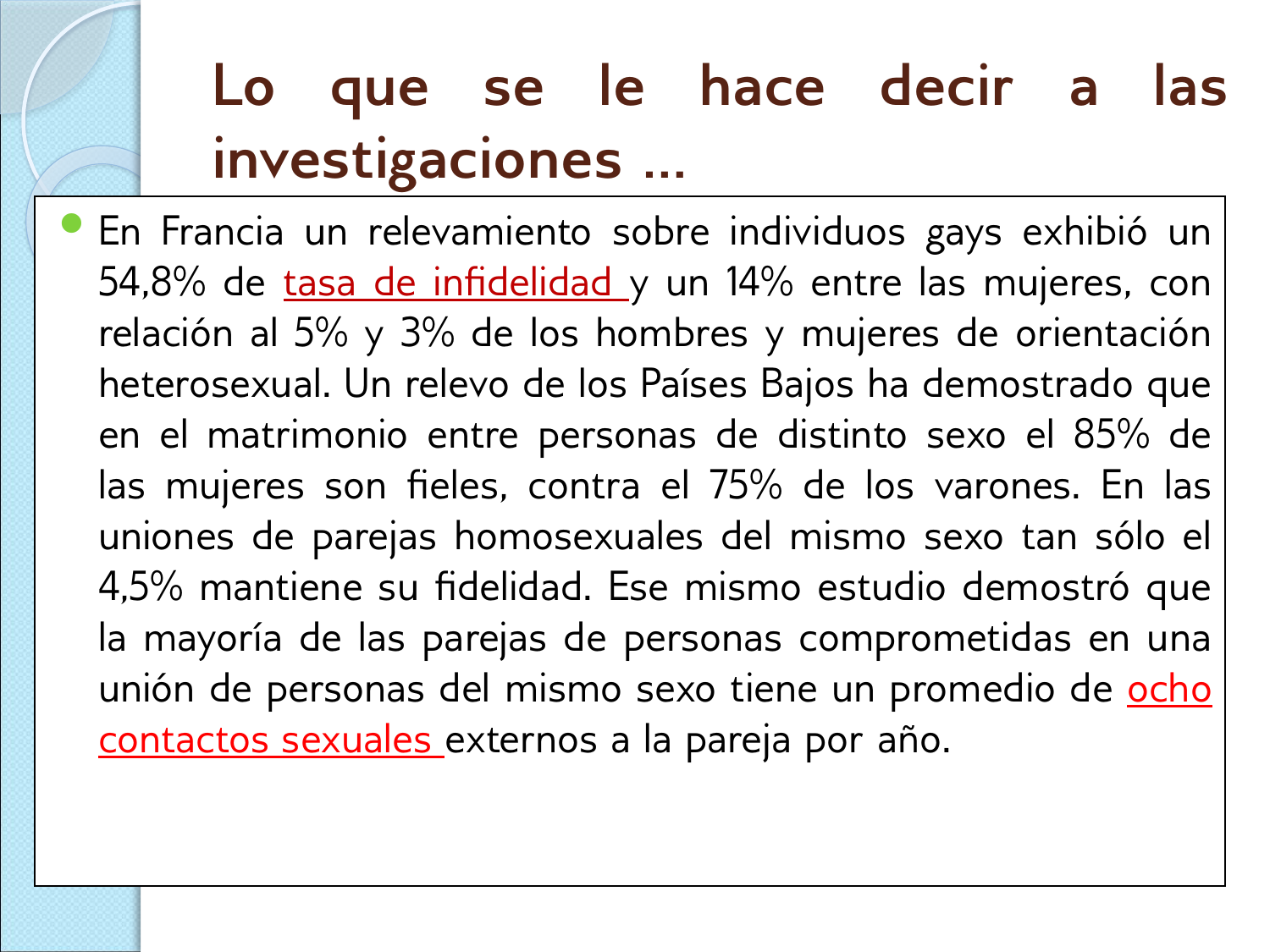

# Lo que se le hace decir a las investigaciones …
En Francia un relevamiento sobre individuos gays exhibió un 54,8% de tasa de infidelidad y un 14% entre las mujeres, con relación al 5% y 3% de los hombres y mujeres de orientación heterosexual. Un relevo de los Países Bajos ha demostrado que en el matrimonio entre personas de distinto sexo el 85% de las mujeres son fieles, contra el 75% de los varones. En las uniones de parejas homosexuales del mismo sexo tan sólo el 4,5% mantiene su fidelidad. Ese mismo estudio demostró que la mayoría de las parejas de personas comprometidas en una unión de personas del mismo sexo tiene un promedio de ocho contactos sexuales externos a la pareja por año.